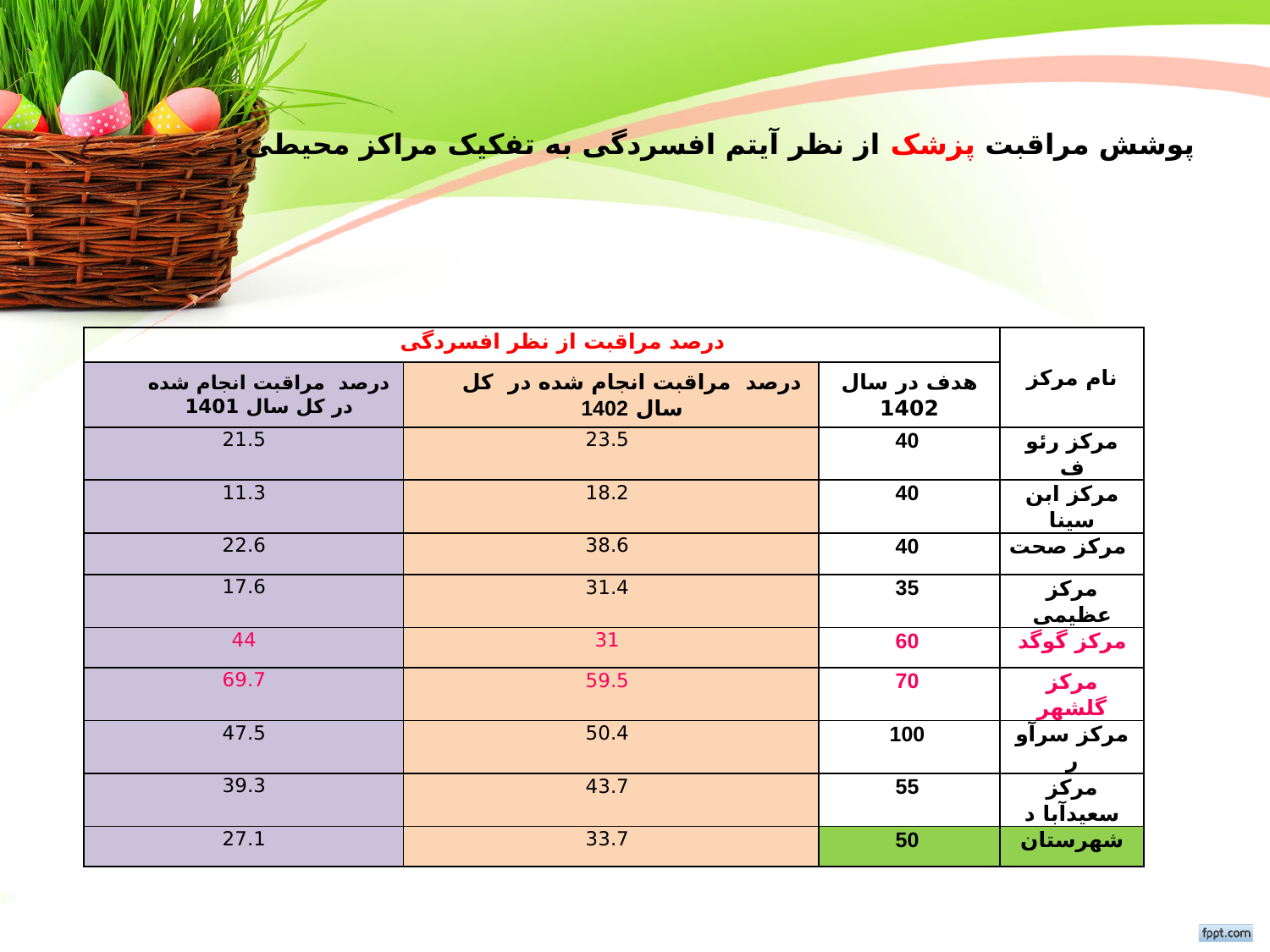

# پوشش مراقبت پزشک از نظر آیتم افسردگی به تفکیک مراکز محیطی:
| درصد مراقبت از نظر افسردگی |  |  | نام مرکز |
| --- | --- | --- | --- |
| درصد مراقبت انجام شده در کل سال 1401 | درصد مراقبت انجام شده در کل سال 1402 | هدف در سال 1402 |  |
| 21.5 | 23.5 | 40 | مرکز رئو ف |
| 11.3 | 18.2 | 40 | مرکز ابن سینا |
| 22.6 | 38.6 | 40 | مرکز صحت |
| 17.6 | 31.4 | 35 | مرکز عظیمی |
| 44 | 31 | 60 | مرکز گوگد |
| 69.7 | 59.5 | 70 | مرکز گلشهر |
| 47.5 | 50.4 | 100 | مرکز سرآو ر |
| 39.3 | 43.7 | 55 | مرکز سعیدآبا د |
| 27.1 | 33.7 | 50 | شهرستان |